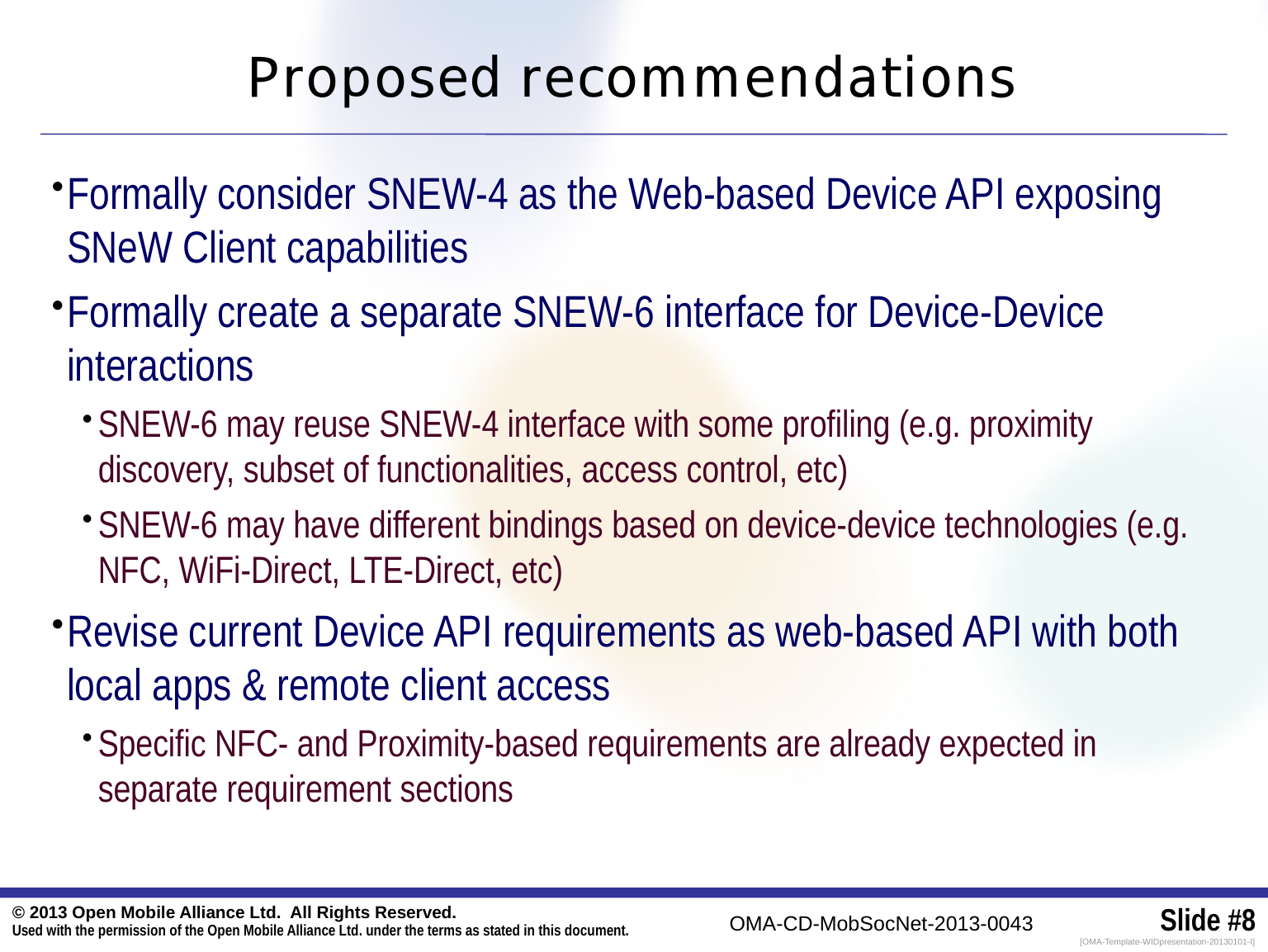

# Proposed recommendations
Formally consider SNEW-4 as the Web-based Device API exposing SNeW Client capabilities
Formally create a separate SNEW-6 interface for Device-Device interactions
SNEW-6 may reuse SNEW-4 interface with some profiling (e.g. proximity discovery, subset of functionalities, access control, etc)
SNEW-6 may have different bindings based on device-device technologies (e.g. NFC, WiFi-Direct, LTE-Direct, etc)
Revise current Device API requirements as web-based API with both local apps & remote client access
Specific NFC- and Proximity-based requirements are already expected in separate requirement sections